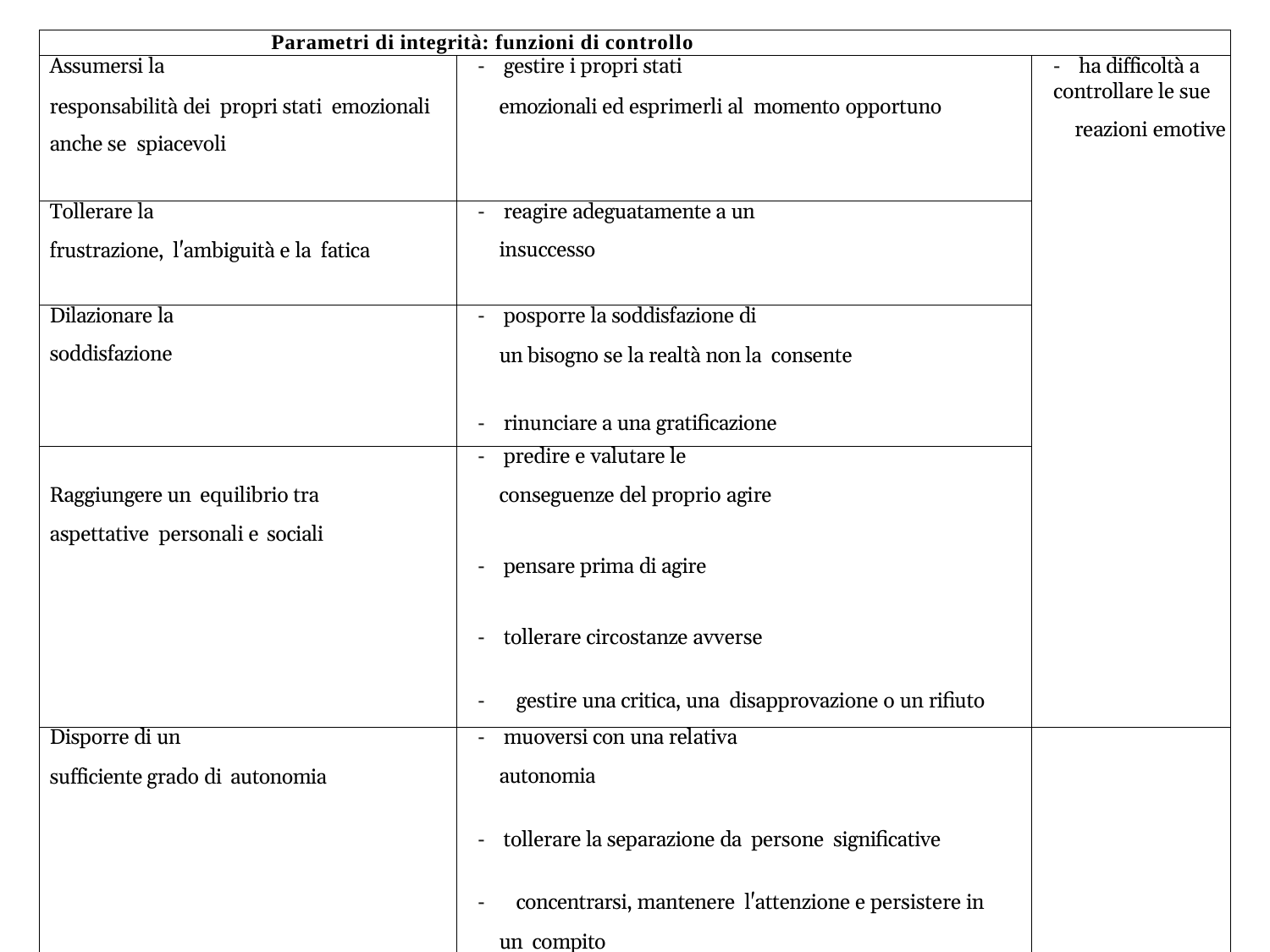

| Parametri di integrità: funzioni di controllo |  |  |
| --- | --- | --- |
| Assumersi la responsabilità dei propri stati emozionali anche se spiacevoli | - gestire i propri stati emozionali ed esprimerli al momento opportuno | - ha difficoltà a controllare le sue reazioni emotive |
| Tollerare la frustrazione, l'ambiguità e la fatica | - reagire adeguatamente a un insuccesso |  |
| Dilazionare la soddisfazione | - posporre la soddisfazione di un bisogno se la realtà non la consente - rinunciare a una gratificazione |  |
| Raggiungere un equilibrio tra aspettative personali e sociali | - predire e valutare le conseguenze del proprio agire - pensare prima di agire - tollerare circostanze avverse - gestire una critica, una disapprovazione o un rifiuto |  |
| Disporre di un sufficiente grado di autonomia | - muoversi con una relativa autonomia - tollerare la separazione da persone significative - concentrarsi, mantenere l'attenzione e persistere in un compito |  |